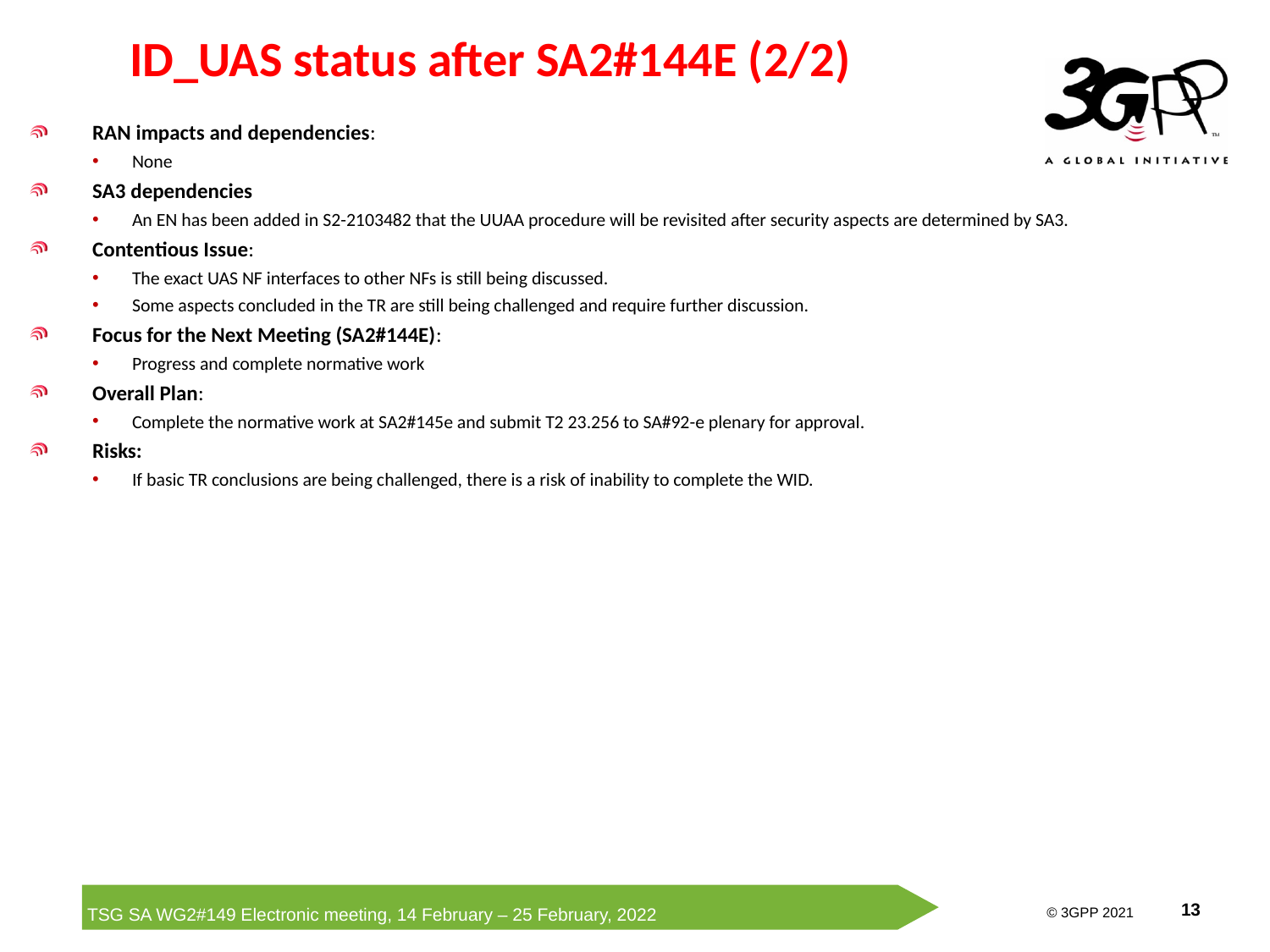

# ID_UAS status after SA2#144E (2/2)
RAN impacts and dependencies:
None
SA3 dependencies
An EN has been added in S2-2103482 that the UUAA procedure will be revisited after security aspects are determined by SA3.
Contentious Issue:
The exact UAS NF interfaces to other NFs is still being discussed.
Some aspects concluded in the TR are still being challenged and require further discussion.
Focus for the Next Meeting (SA2#144E):
Progress and complete normative work
Overall Plan:
Complete the normative work at SA2#145e and submit T2 23.256 to SA#92-e plenary for approval.
Risks:
If basic TR conclusions are being challenged, there is a risk of inability to complete the WID.